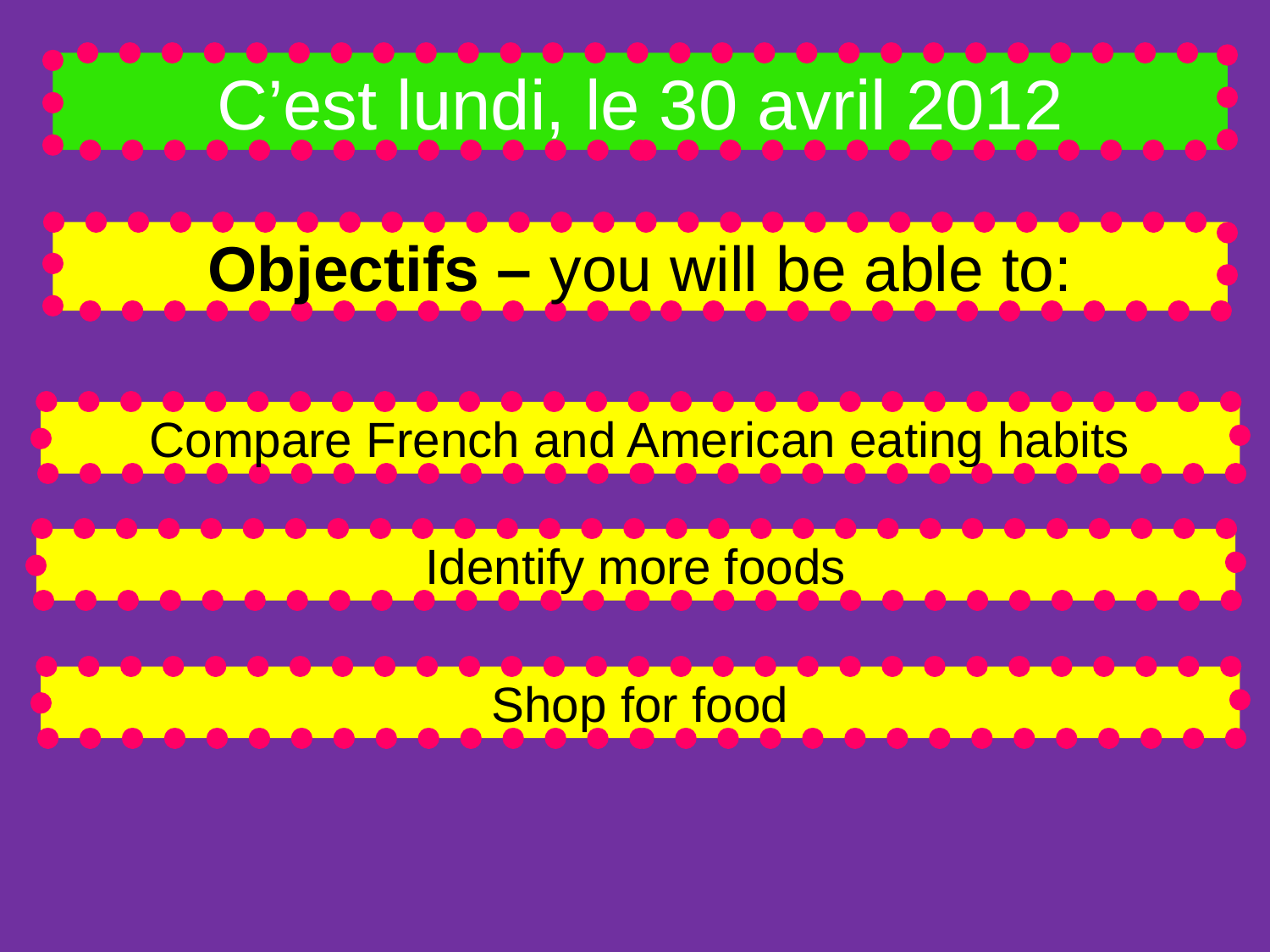

C’est lundi, le 30 avril 2012
Objectifs – you will be able to:
Compare French and American eating habits
Identify more foods
Shop for food